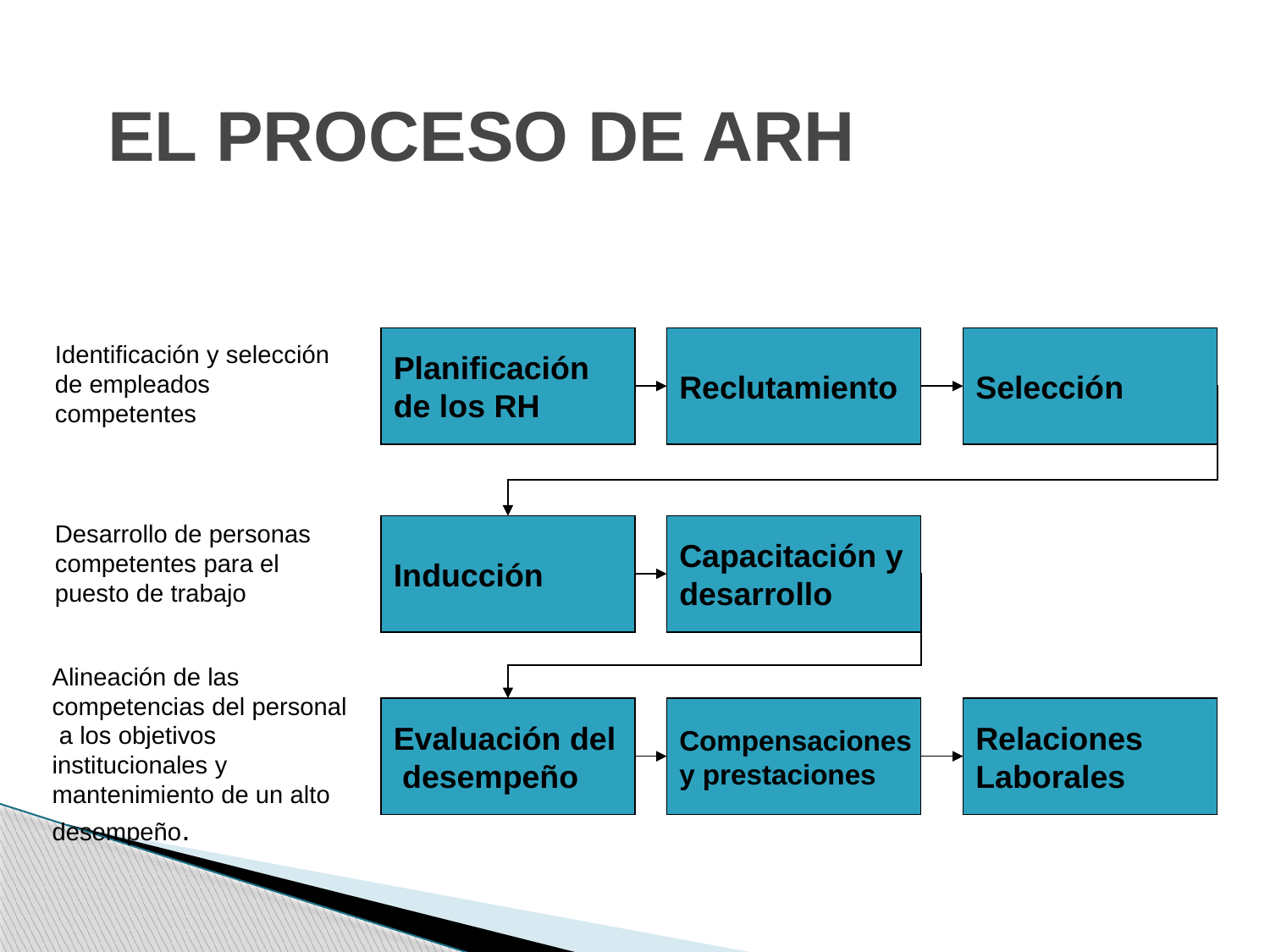

# EL PROCESO DE ARH
Planificación
de los RH
Reclutamiento
Selección
Identificación y selección de empleados competentes
Desarrollo de personas competentes para el puesto de trabajo
Inducción
Capacitación y
desarrollo
Alineación de las competencias del personal  a los objetivos institucionales y mantenimiento de un alto desempeño.
Evaluación del
 desempeño
Compensaciones
y prestaciones
Relaciones
Laborales